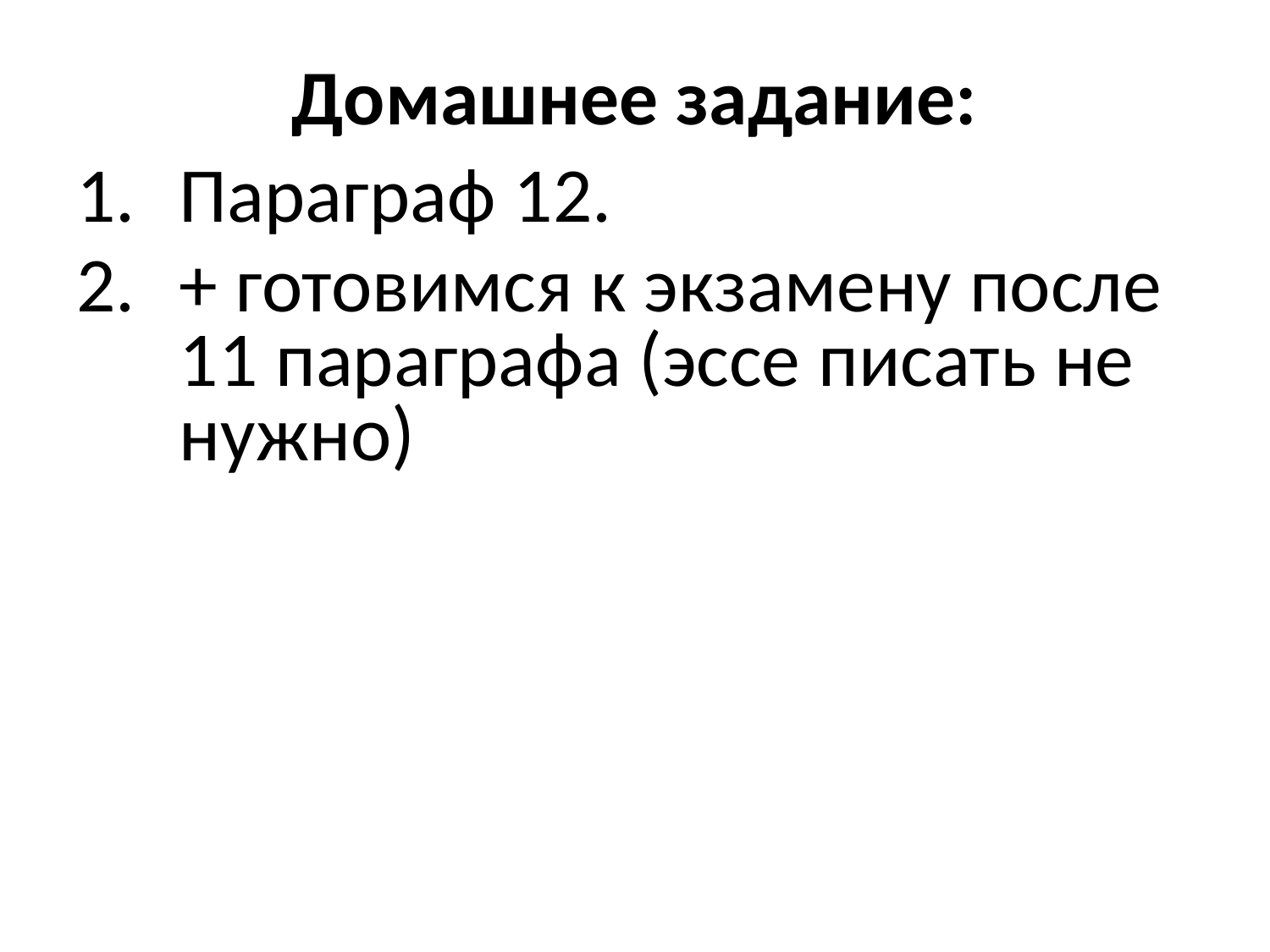

# Домашнее задание:
Параграф 12.
+ готовимся к экзамену после 11 параграфа (эссе писать не нужно)